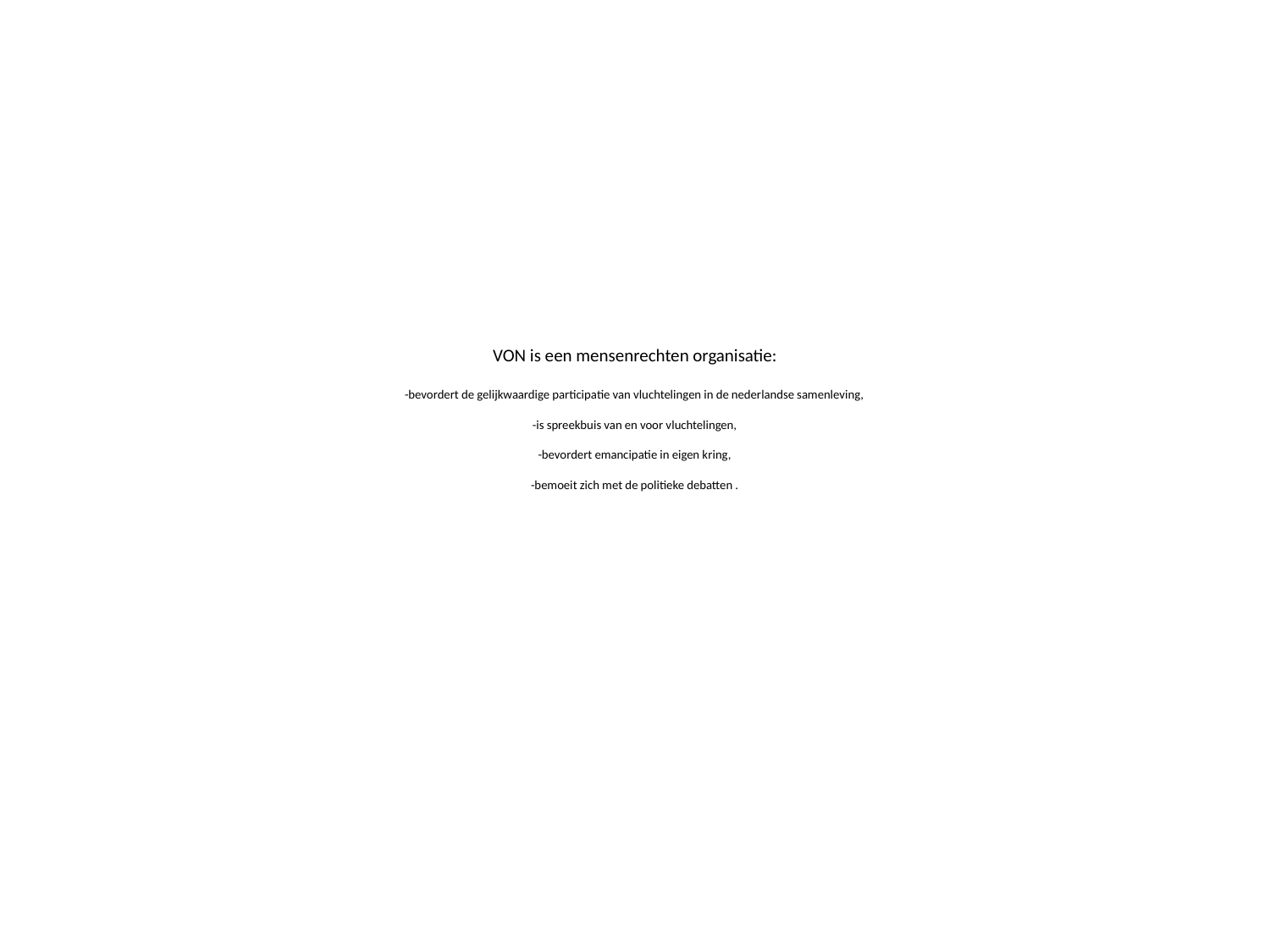

# VON is een mensenrechten organisatie: -bevordert de gelijkwaardige participatie van vluchtelingen in de nederlandse samenleving, -is spreekbuis van en voor vluchtelingen, -bevordert emancipatie in eigen kring, -bemoeit zich met de politieke debatten .